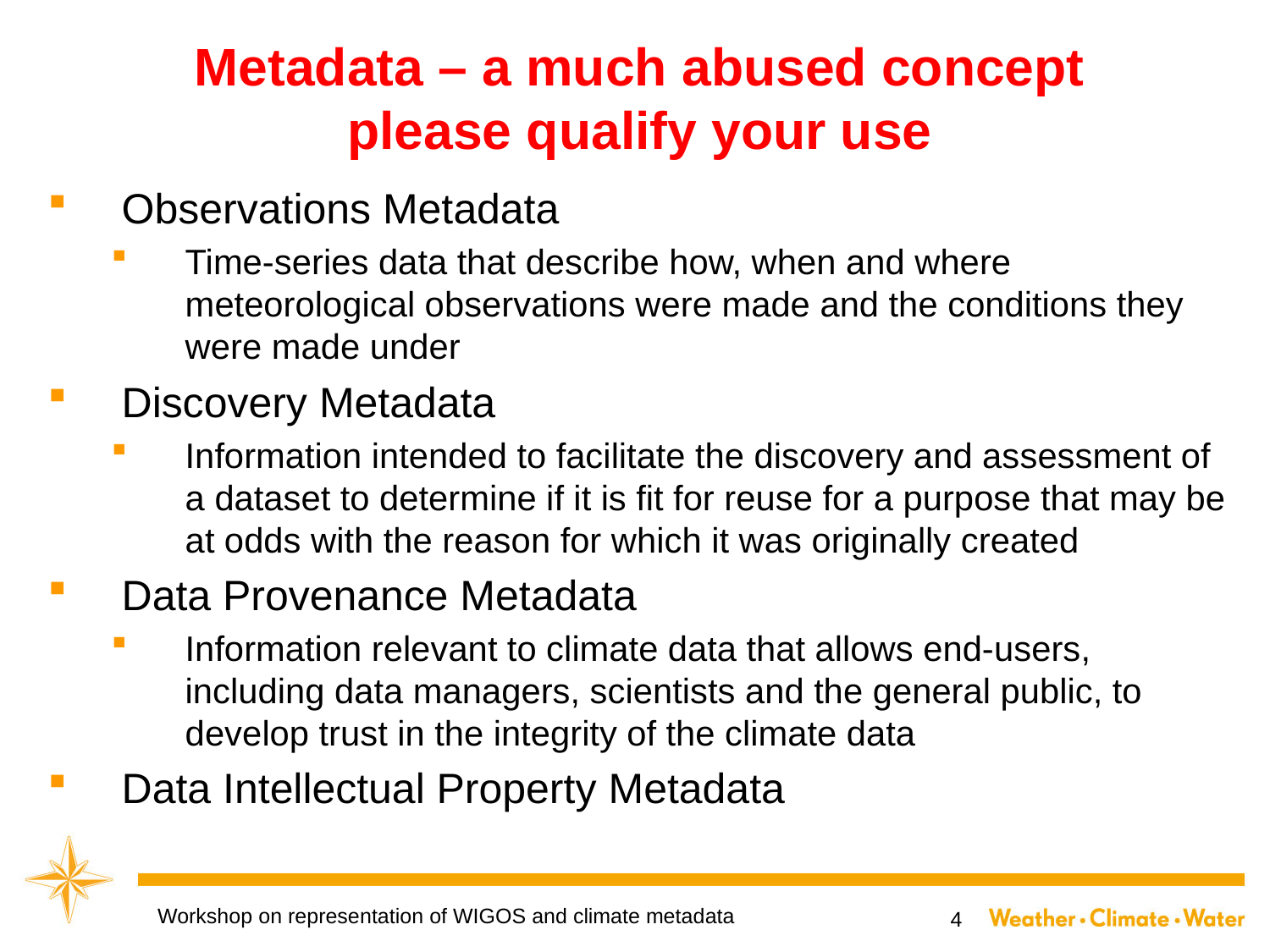

Metadata – a much abused concept
please qualify your use

Observations Metadata
Time-series data that describe how, when and where meteorological observations were made and the conditions they were made under
Discovery Metadata
Information intended to facilitate the discovery and assessment of a dataset to determine if it is fit for reuse for a purpose that may be at odds with the reason for which it was originally created
Data Provenance Metadata
Information relevant to climate data that allows end-users, including data managers, scientists and the general public, to develop trust in the integrity of the climate data
Data Intellectual Property Metadata
Workshop on representation of WIGOS and climate metadata
4